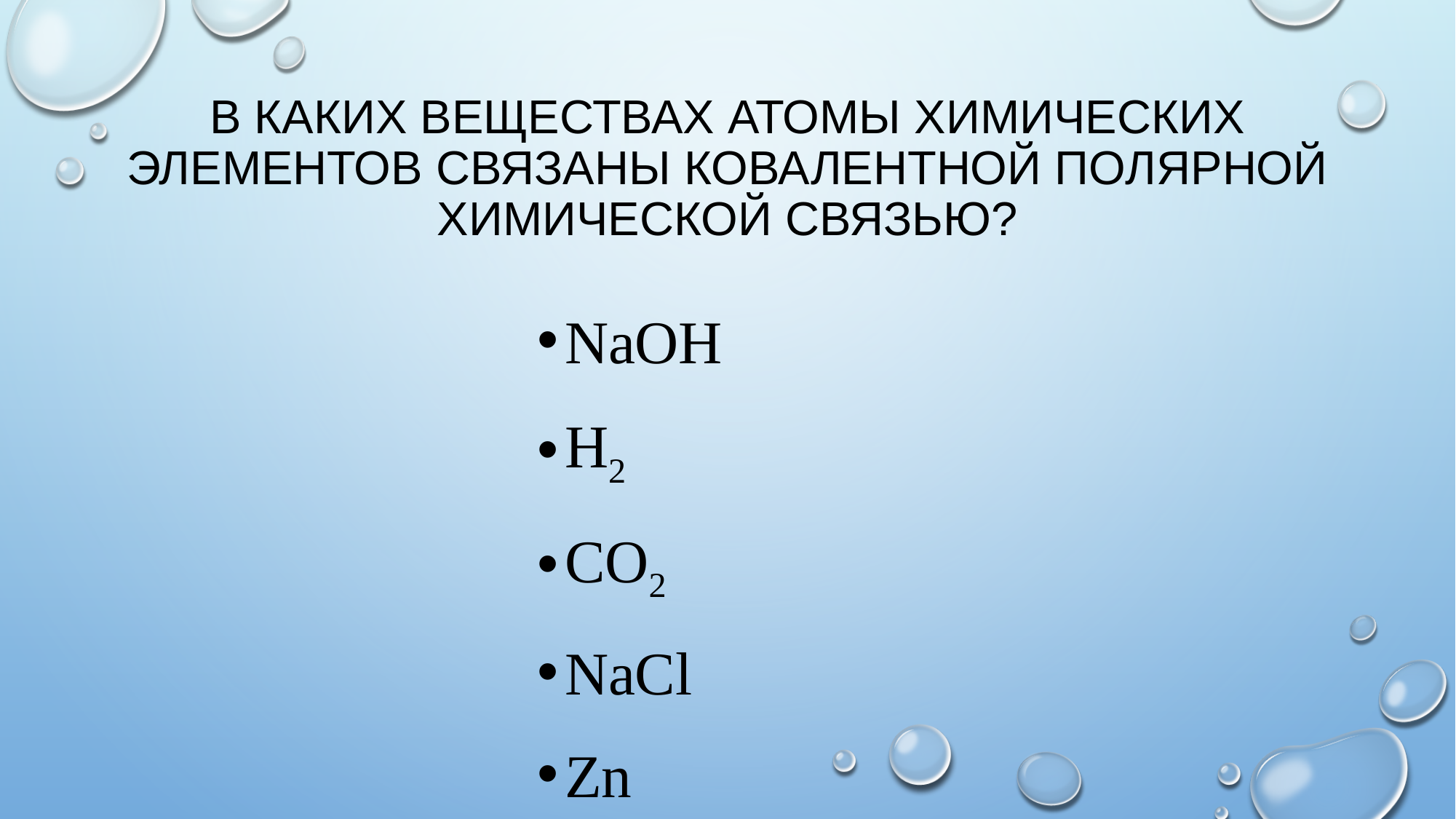

# В каких веществах атомы химических элементов связаны ковалентной полярной химической связью?
NaOH
H2
CO2
NaCl
Zn